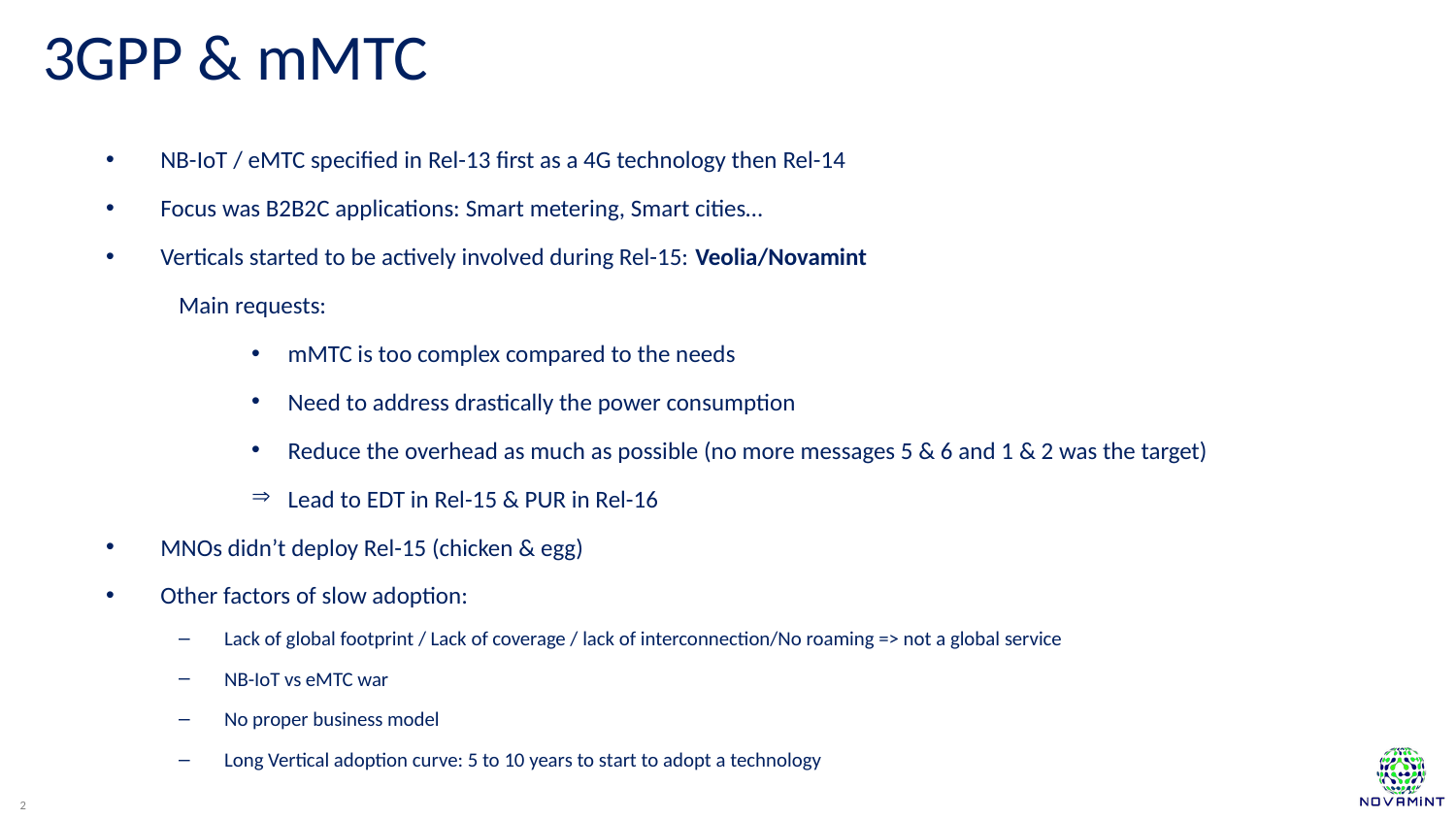

3GPP & mMTC
NB-IoT / eMTC specified in Rel-13 first as a 4G technology then Rel-14
Focus was B2B2C applications: Smart metering, Smart cities…
Verticals started to be actively involved during Rel-15: Veolia/Novamint
Main requests:
mMTC is too complex compared to the needs
Need to address drastically the power consumption
Reduce the overhead as much as possible (no more messages 5 & 6 and 1 & 2 was the target)
Lead to EDT in Rel-15 & PUR in Rel-16
MNOs didn’t deploy Rel-15 (chicken & egg)
Other factors of slow adoption:
Lack of global footprint / Lack of coverage / lack of interconnection/No roaming => not a global service
NB-IoT vs eMTC war
No proper business model
Long Vertical adoption curve: 5 to 10 years to start to adopt a technology